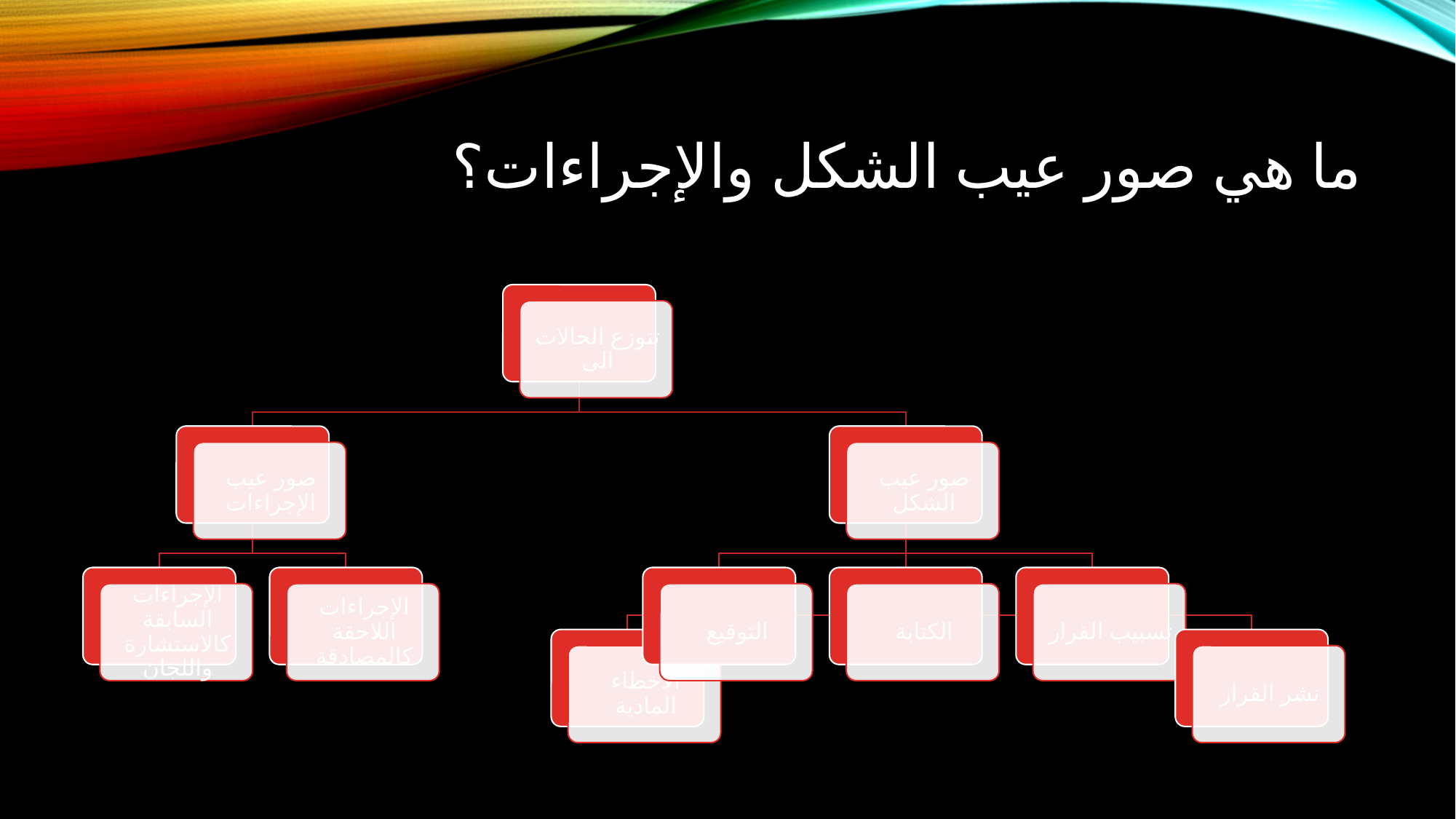

# ما هي صور عيب الشكل والإجراءات؟
تتوزع الحالات الى
صور عيب الإجراءات
الإجراءات السابقة كالاستشارة واللجان
الإجراءات اللاحقة كالمصادقة
صور عيب الشكل
الأخطاء المادية
التوقيع
الكتابة
تسبيب القرار
نشر القرار